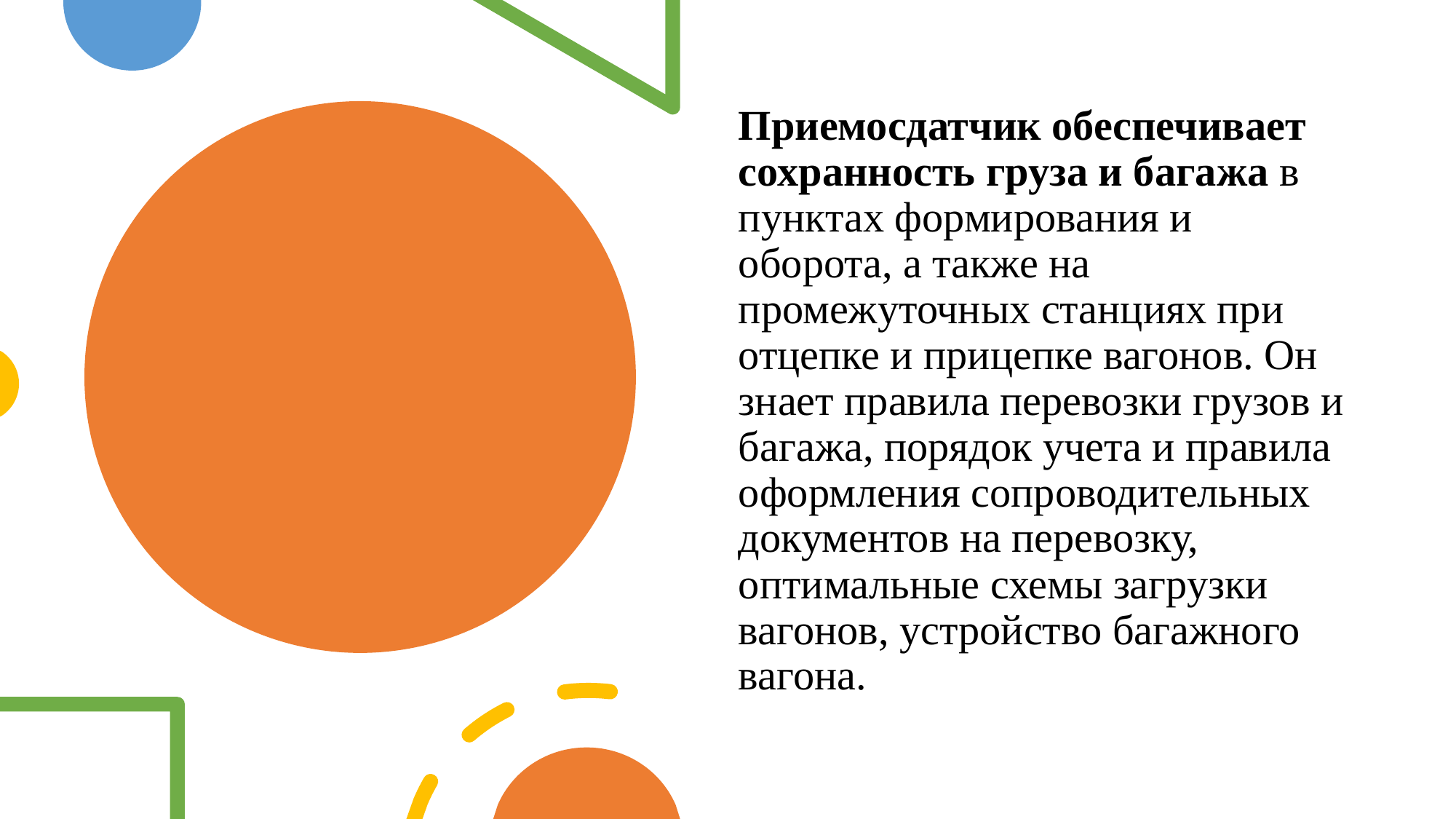

Приемосдатчик обеспечивает сохранность груза и багажа в пунктах формирования и оборота, а также на промежуточных станциях при отцепке и прицепке вагонов. Он знает правила перевозки грузов и багажа, порядок учета и правила оформления сопроводительных документов на перевозку, оптимальные схемы загрузки вагонов, устройство багажного вагона.